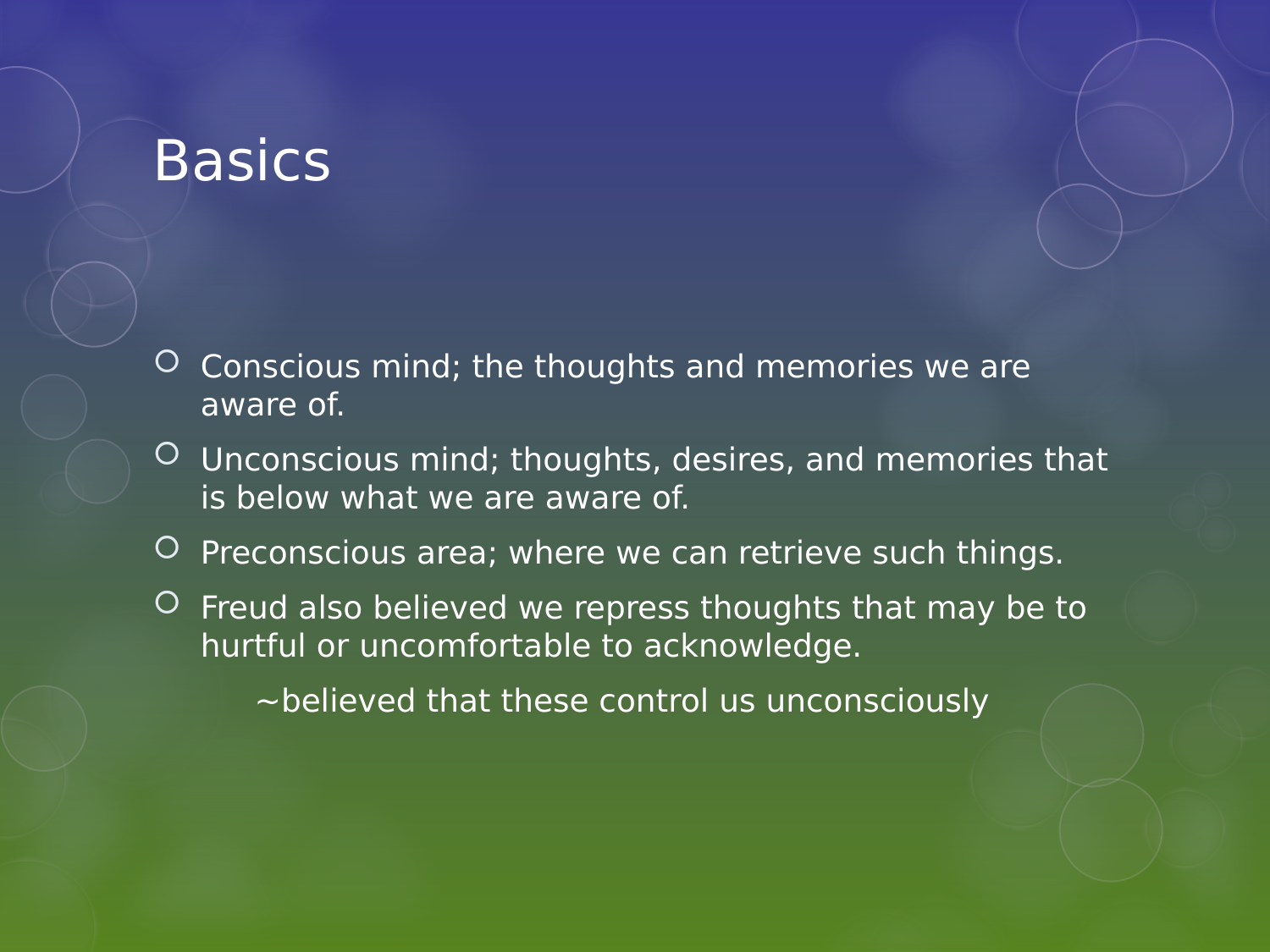

# Basics
Conscious mind; the thoughts and memories we are aware of.
Unconscious mind; thoughts, desires, and memories that is below what we are aware of.
Preconscious area; where we can retrieve such things.
Freud also believed we repress thoughts that may be to hurtful or uncomfortable to acknowledge.
          ~believed that these control us unconsciously